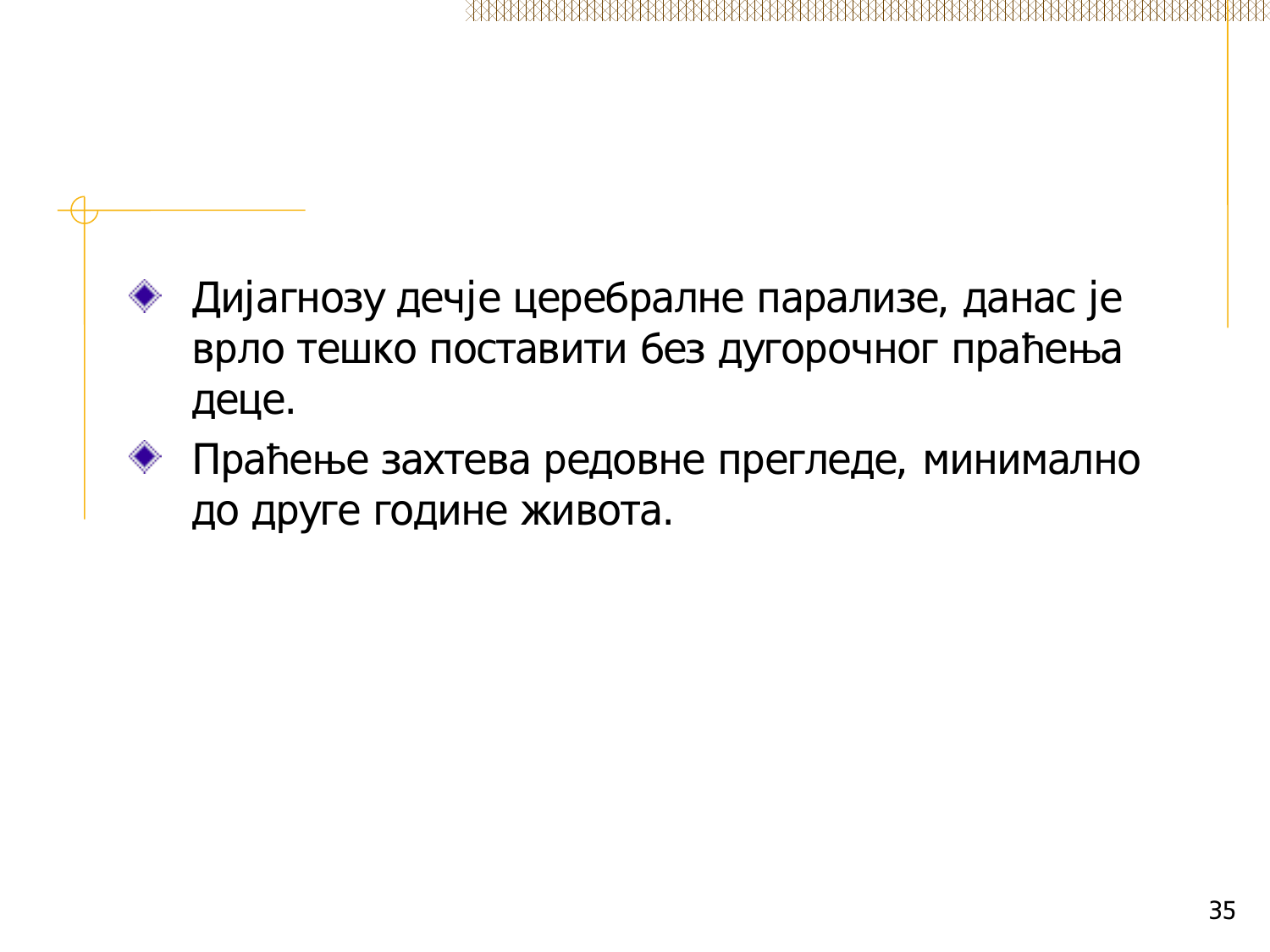

#
Дијагнозу дечје церебралне парализе, данас је врло тешко поставити без дугорочног праћења деце.
Праћење захтева редовне прегледе, минимално до друге године живота.
35